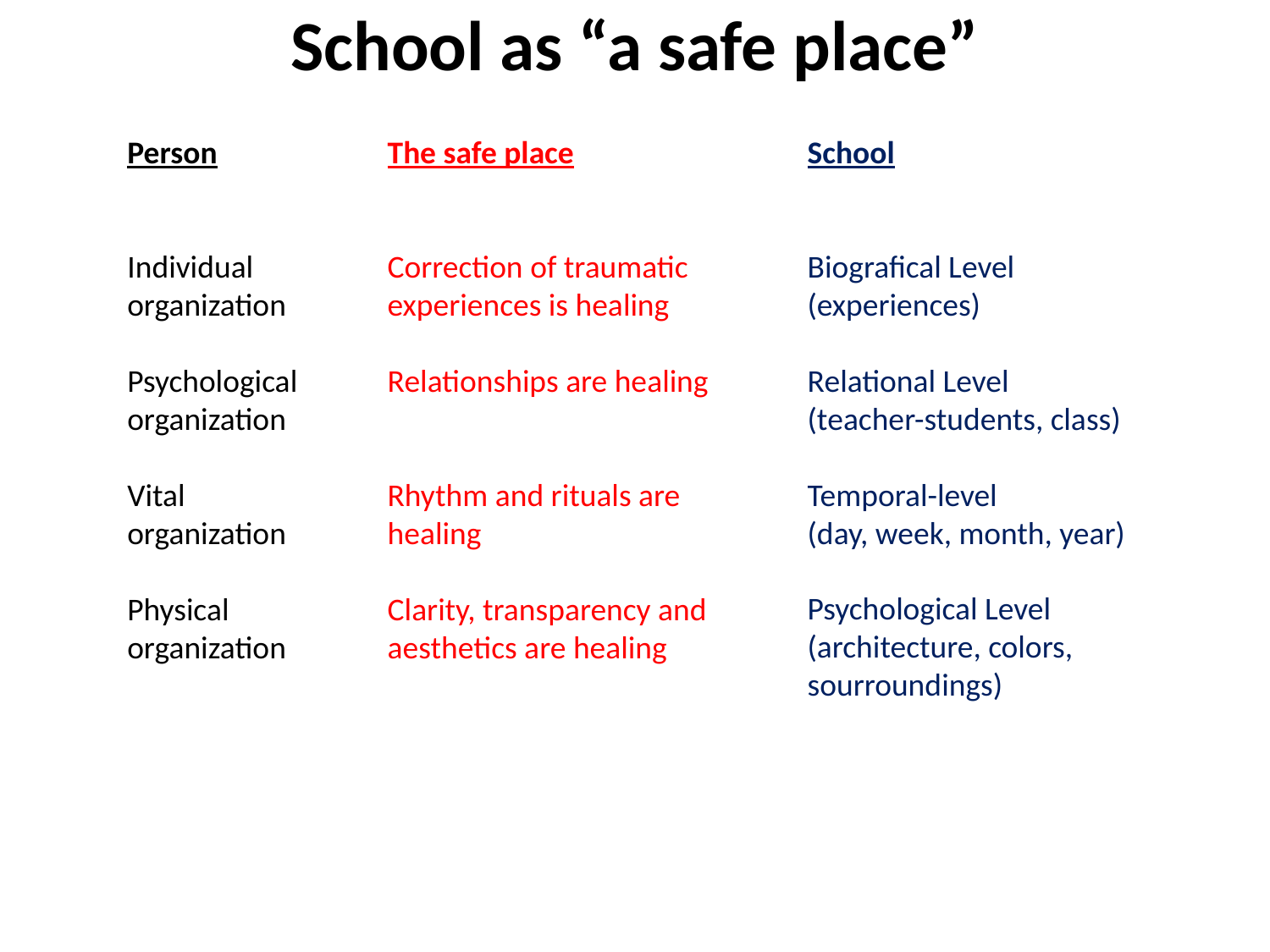

School as “a safe place”
Person

Individual organization

Psychological organization

Vital
organization

Physical organization
The safe place

Correction of traumatic experiences is healing

Relationships are healing

Rhythm and rituals are healing

Clarity, transparency and aesthetics are healing
School

Biografical Level
(experiences)

Relational Level
(teacher-students, class)

Temporal-level
(day, week, month, year)

Psychological Level
(architecture, colors, sourroundings)